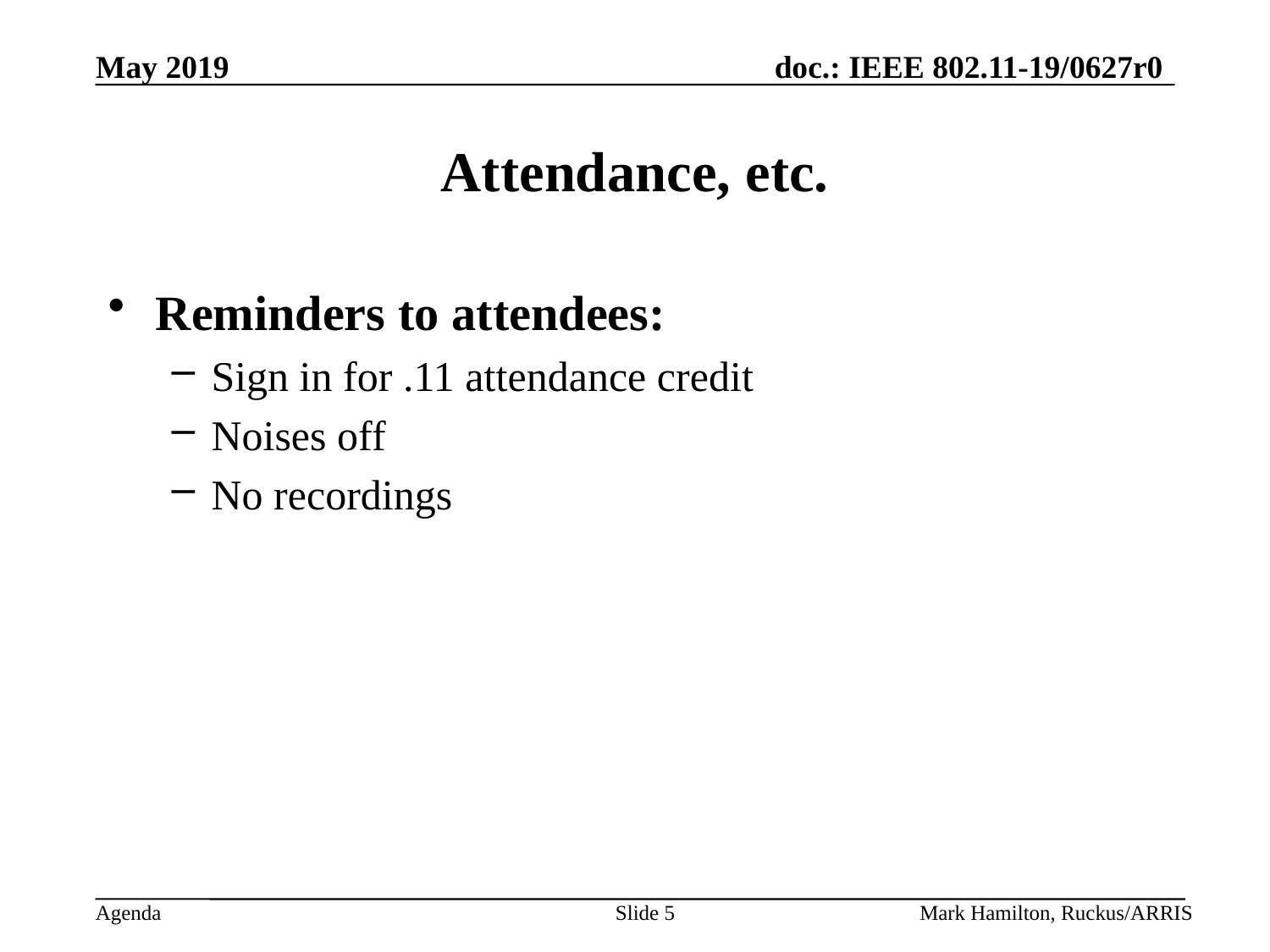

# Attendance, etc.
Reminders to attendees:
Sign in for .11 attendance credit
Noises off
No recordings